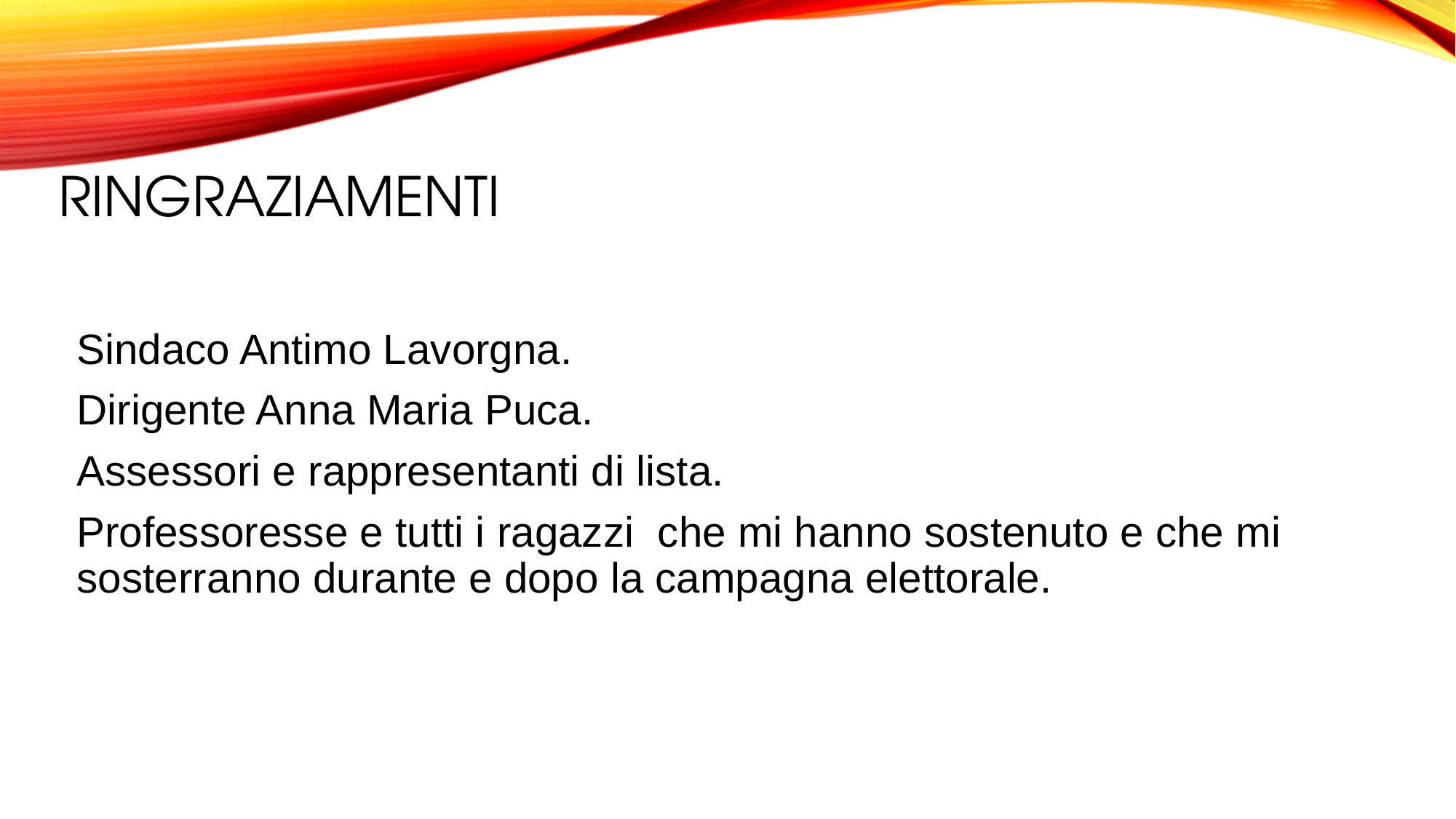

# ringraziamenti
Sindaco Antimo Lavorgna.
Dirigente Anna Maria Puca.
Assessori e rappresentanti di lista.
Professoresse e tutti i ragazzi  che mi hanno sostenuto e che mi sosterranno durante e dopo la campagna elettorale.